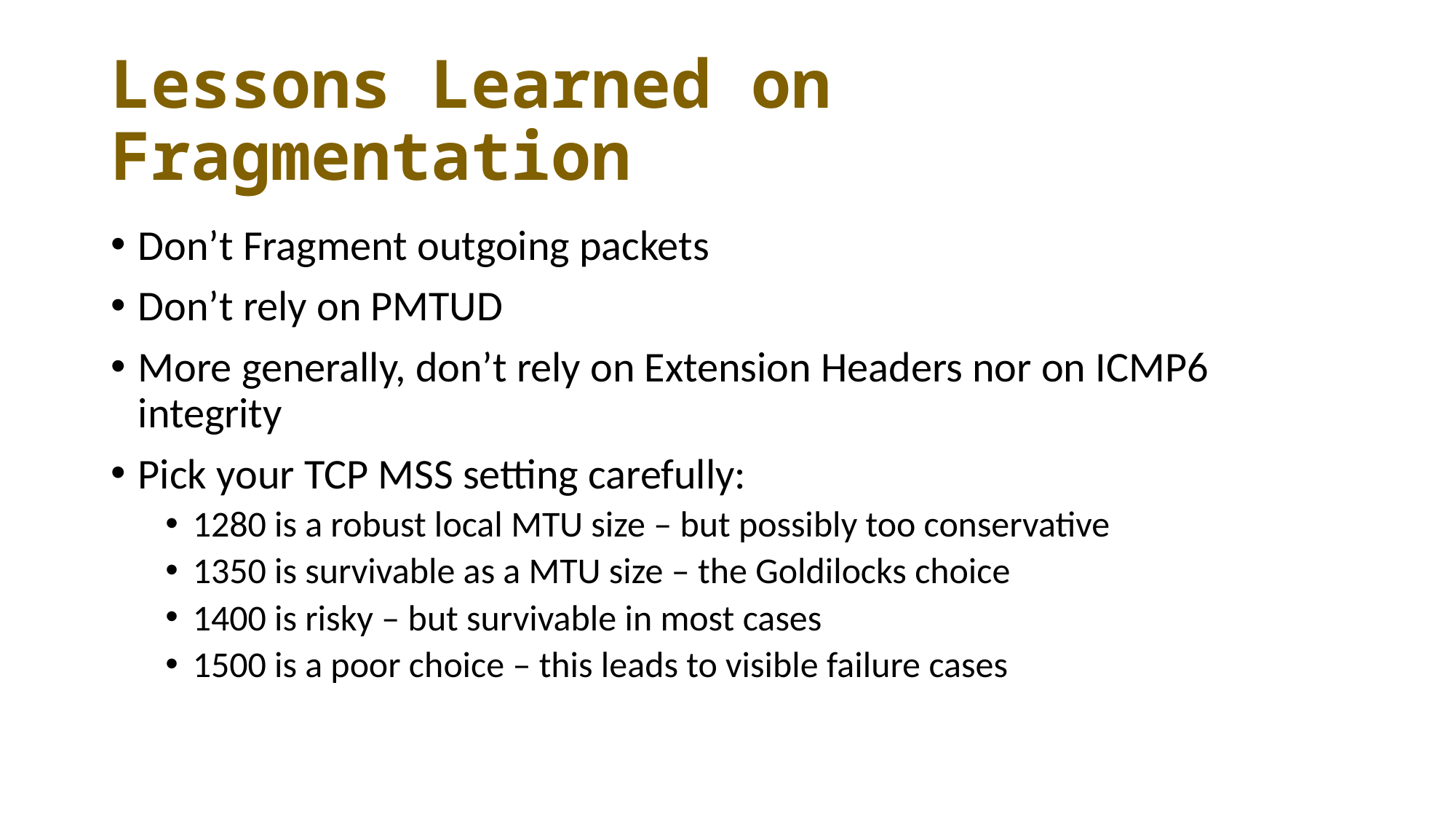

# Lessons Learned on Fragmentation
Don’t Fragment outgoing packets
Don’t rely on PMTUD
More generally, don’t rely on Extension Headers nor on ICMP6 integrity
Pick your TCP MSS setting carefully:
1280 is a robust local MTU size – but possibly too conservative
1350 is survivable as a MTU size – the Goldilocks choice
1400 is risky – but survivable in most cases
1500 is a poor choice – this leads to visible failure cases